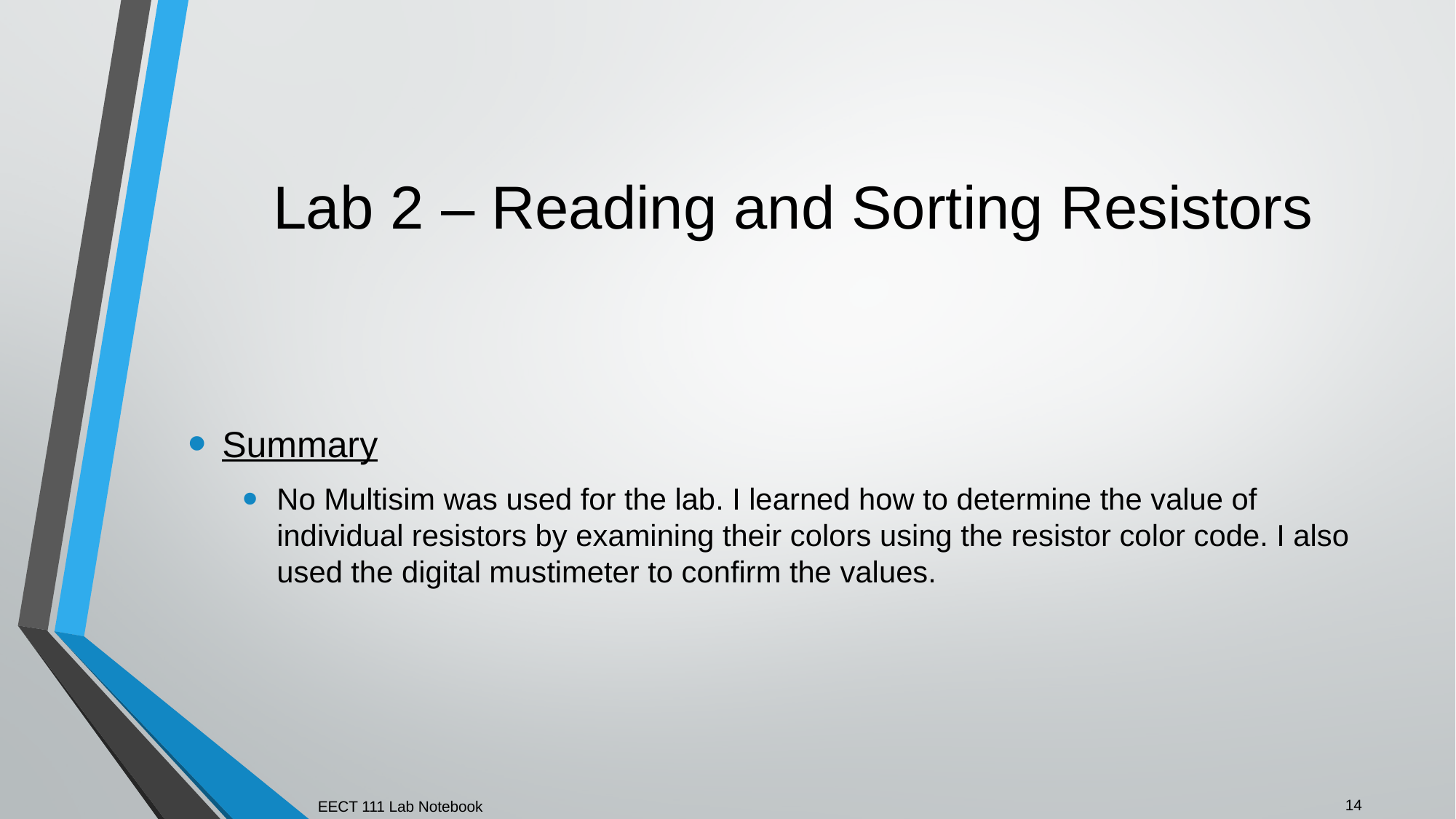

Lab 2 – Reading and Sorting Resistors
Summary
No Multisim was used for the lab. I learned how to determine the value of individual resistors by examining their colors using the resistor color code. I also used the digital mustimeter to confirm the values.
14
EECT 111 Lab Notebook